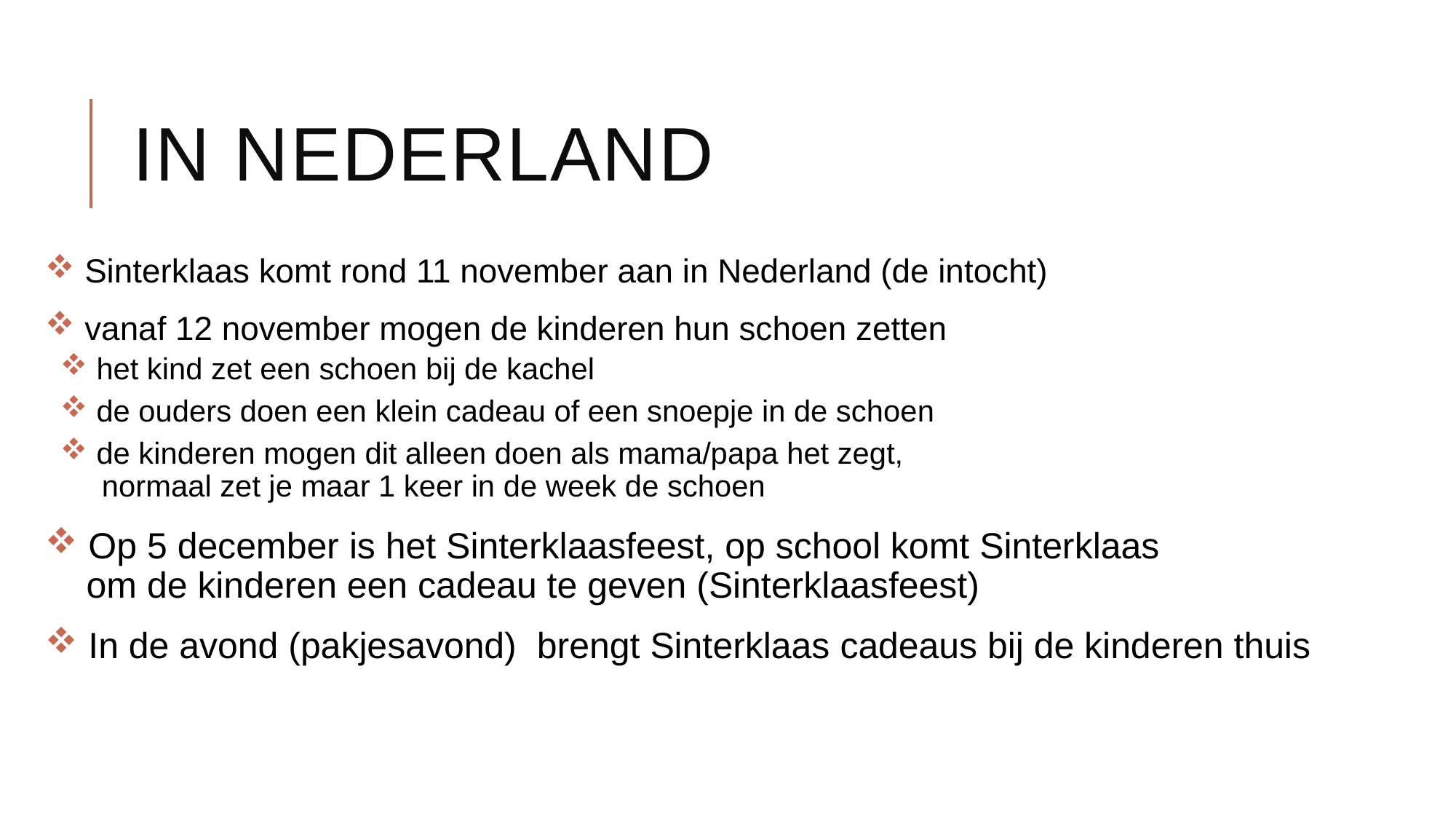

# In Nederland
 Sinterklaas komt rond 11 november aan in Nederland (de intocht)
 vanaf 12 november mogen de kinderen hun schoen zetten
 het kind zet een schoen bij de kachel
 de ouders doen een klein cadeau of een snoepje in de schoen
 de kinderen mogen dit alleen doen als mama/papa het zegt,
   normaal zet je maar 1 keer in de week de schoen
 Op 5 december is het Sinterklaasfeest, op school komt Sinterklaas
   om de kinderen een cadeau te geven (Sinterklaasfeest)
 In de avond (pakjesavond)  brengt Sinterklaas cadeaus bij de kinderen thuis